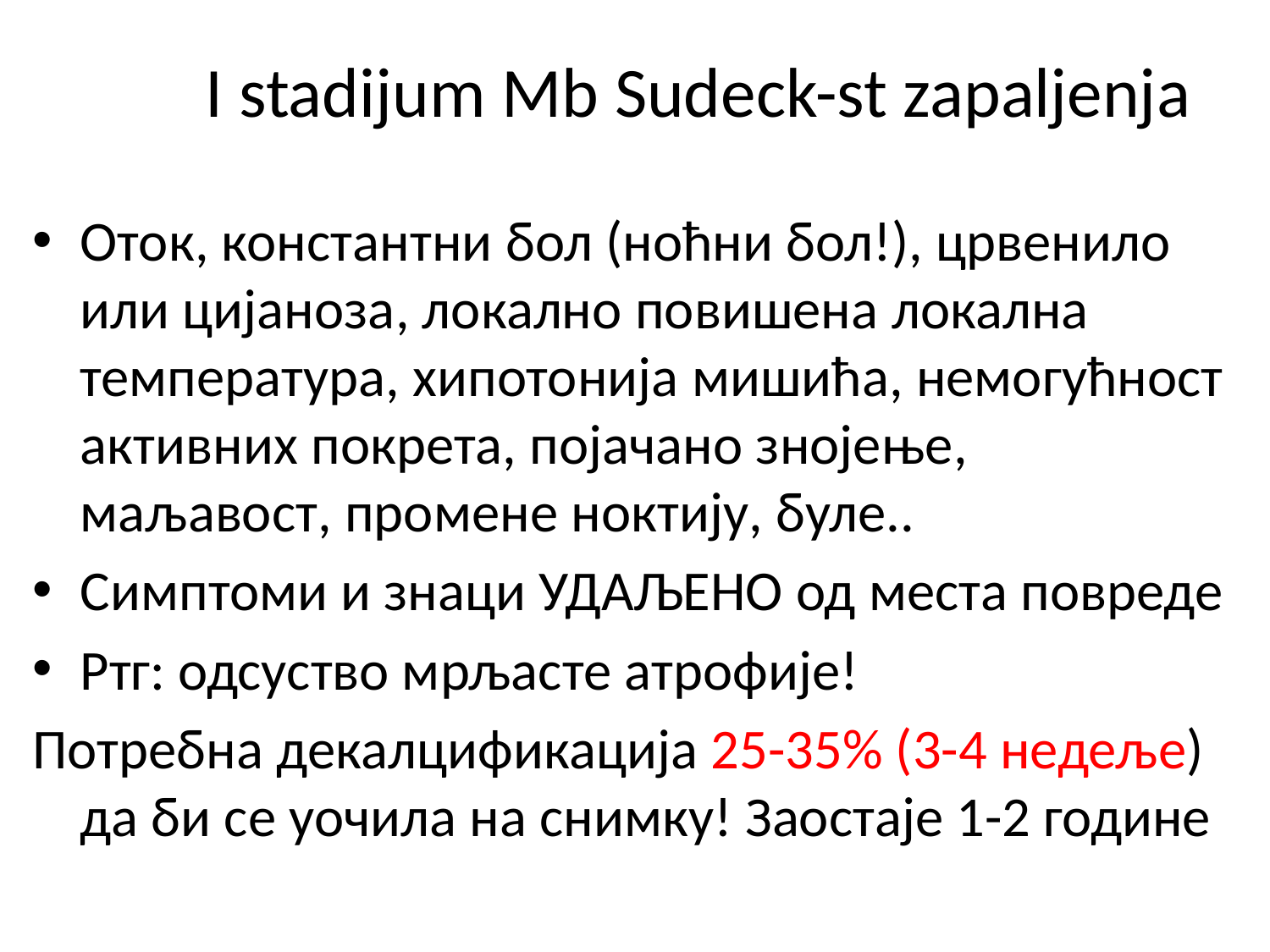

# I stadijum Mb Sudeck-st zapaljenja
Оток, константни бол (ноћни бол!), црвенило или цијаноза, локално повишена локална температура, хипотонија мишића, немогућност активних покрета, појачано знојење, маљавост, промене ноктију, буле..
Симптоми и знаци УДАЉЕНО од места повреде
Ртг: одсуство мрљасте атрофије!
Потребна декалцификација 25-35% (3-4 недеље) да би се уочила на снимку! Заостаје 1-2 године